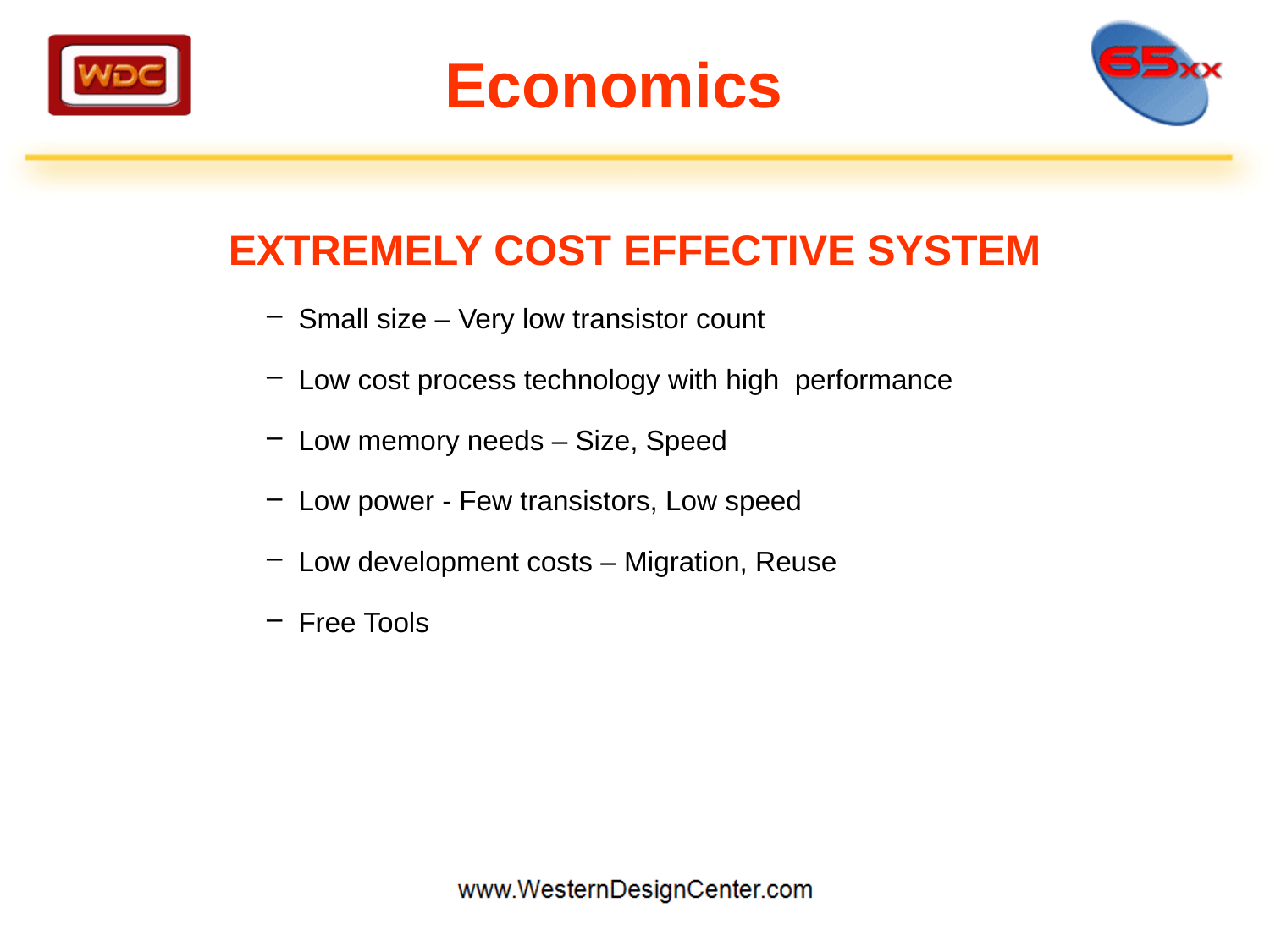

Economics
EXTREMELY COST EFFECTIVE SYSTEM

Small size – Very low transistor count

Low cost process technology with high  performance

Low memory needs – Size, Speed

Low power - Few transistors, Low speed

Low development costs – Migration, Reuse

Free Tools